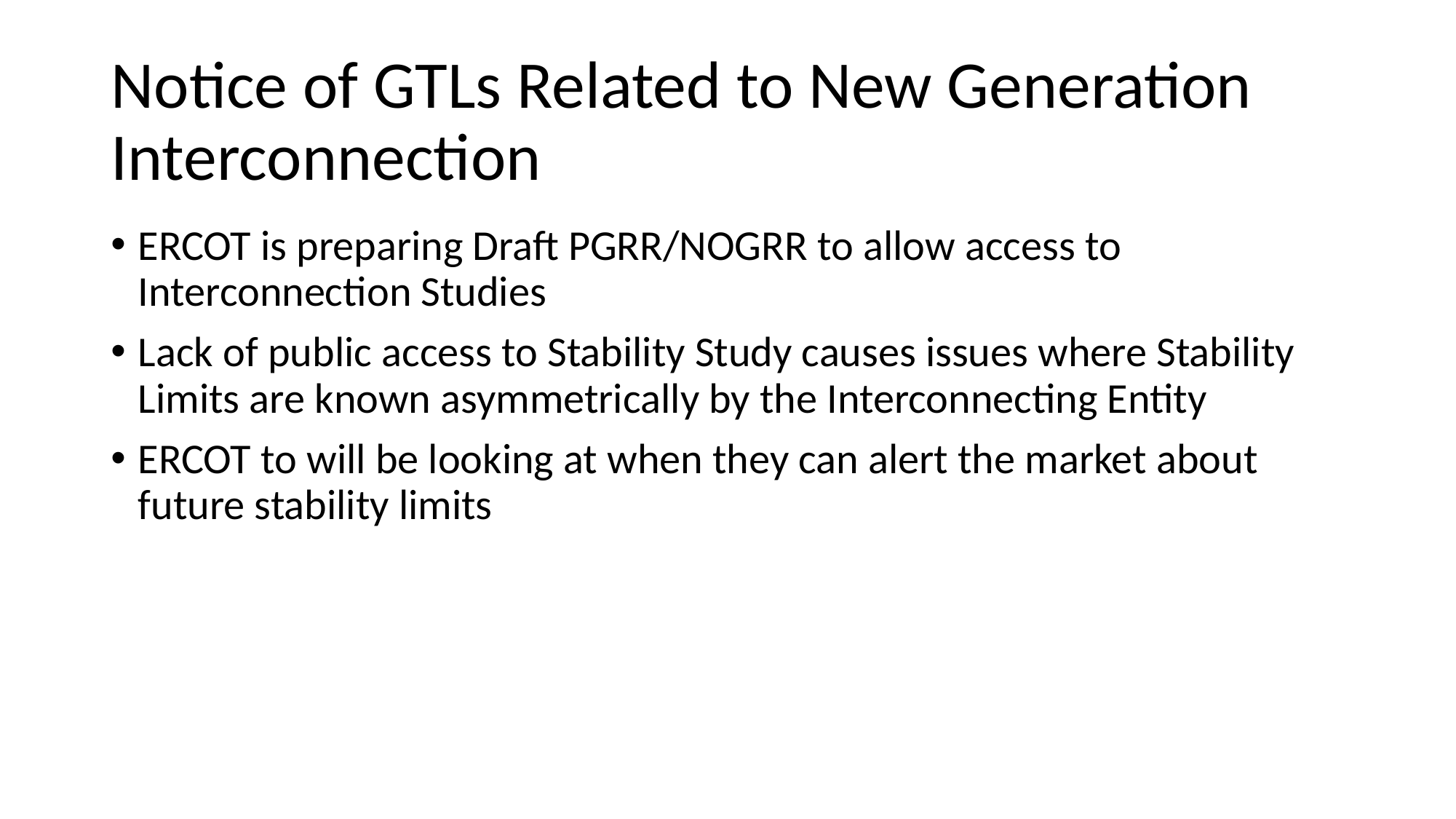

# Notice of GTLs Related to New Generation Interconnection
ERCOT is preparing Draft PGRR/NOGRR to allow access to Interconnection Studies
Lack of public access to Stability Study causes issues where Stability Limits are known asymmetrically by the Interconnecting Entity
ERCOT to will be looking at when they can alert the market about future stability limits